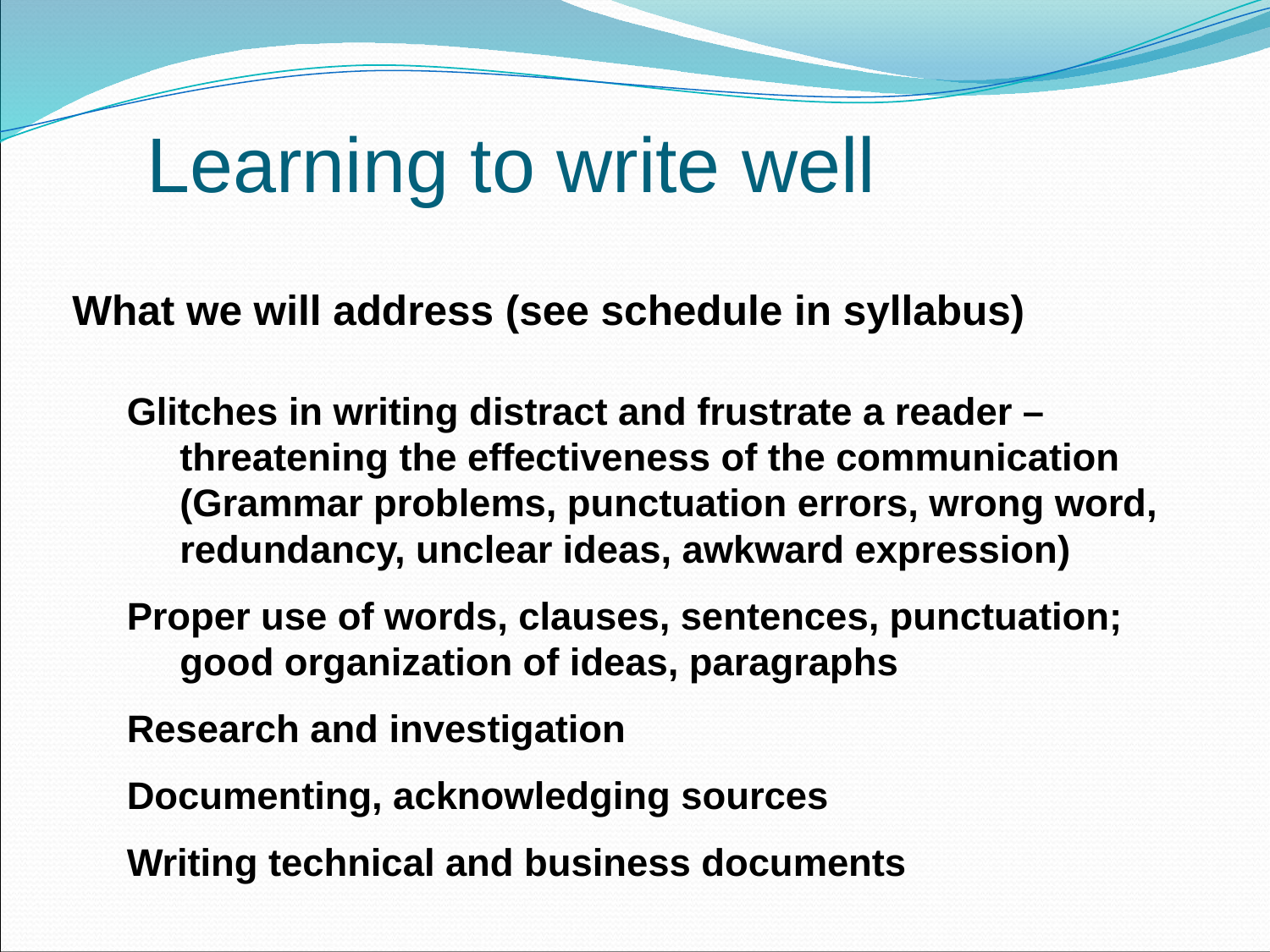

# Learning to write well
What we will address (see schedule in syllabus)

Glitches in writing distract and frustrate a reader – threatening the effectiveness of the communication (Grammar problems, punctuation errors, wrong word, redundancy, unclear ideas, awkward expression)
Proper use of words, clauses, sentences, punctuation; good organization of ideas, paragraphs
Research and investigation
Documenting, acknowledging sources
Writing technical and business documents